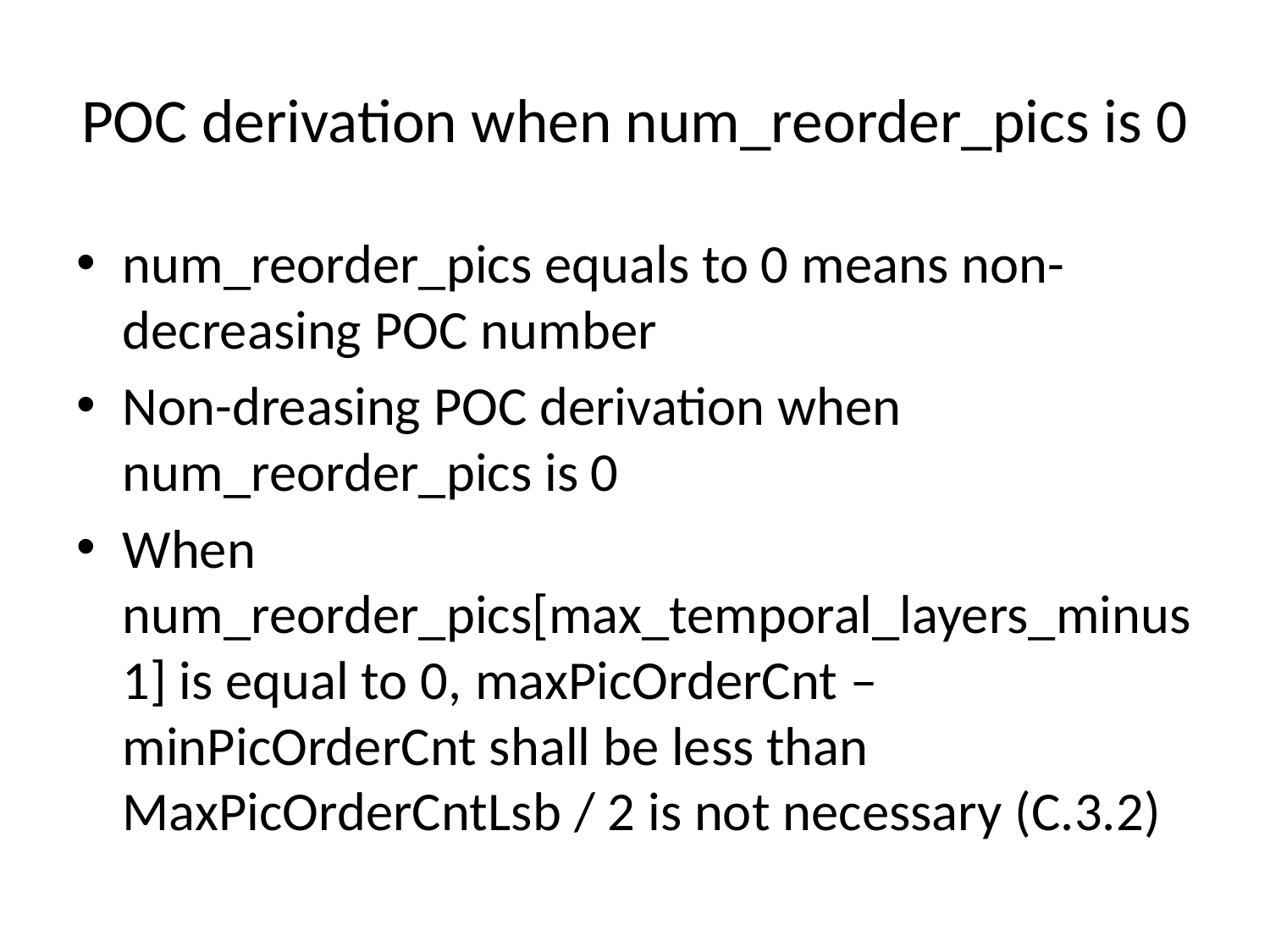

# POC derivation when num_reorder_pics is 0
num_reorder_pics equals to 0 means non-decreasing POC number
Non-dreasing POC derivation when num_reorder_pics is 0
When num_reorder_pics[max_temporal_layers_minus1] is equal to 0, maxPicOrderCnt – minPicOrderCnt shall be less than MaxPicOrderCntLsb / 2 is not necessary (C.3.2)